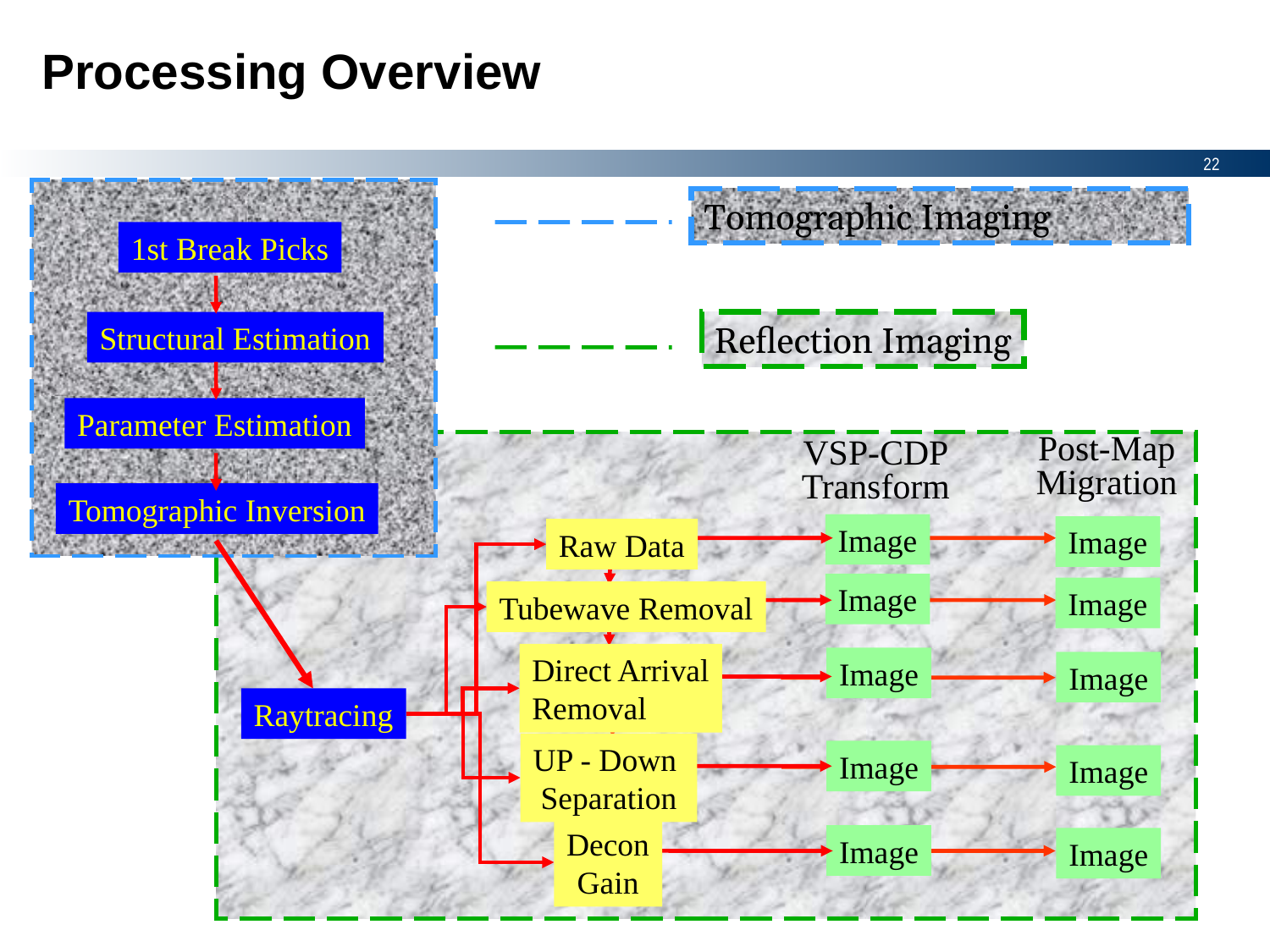

# Processing Overview

Tomographic Imaging

1st Break Picks

Structural Estimation

Parameter Estimation

Tomographic Inversion
Reflection Imaging

Post-Map
Migration
Image

Image

Image

Image

Image

VSP-CDP
Transform
Image
Raw Data

Image
Tubewave Removal

Direct Arrival
Removal
Image

UP - Down
Separation
Image

Decon
Gain
Image

Raytracing